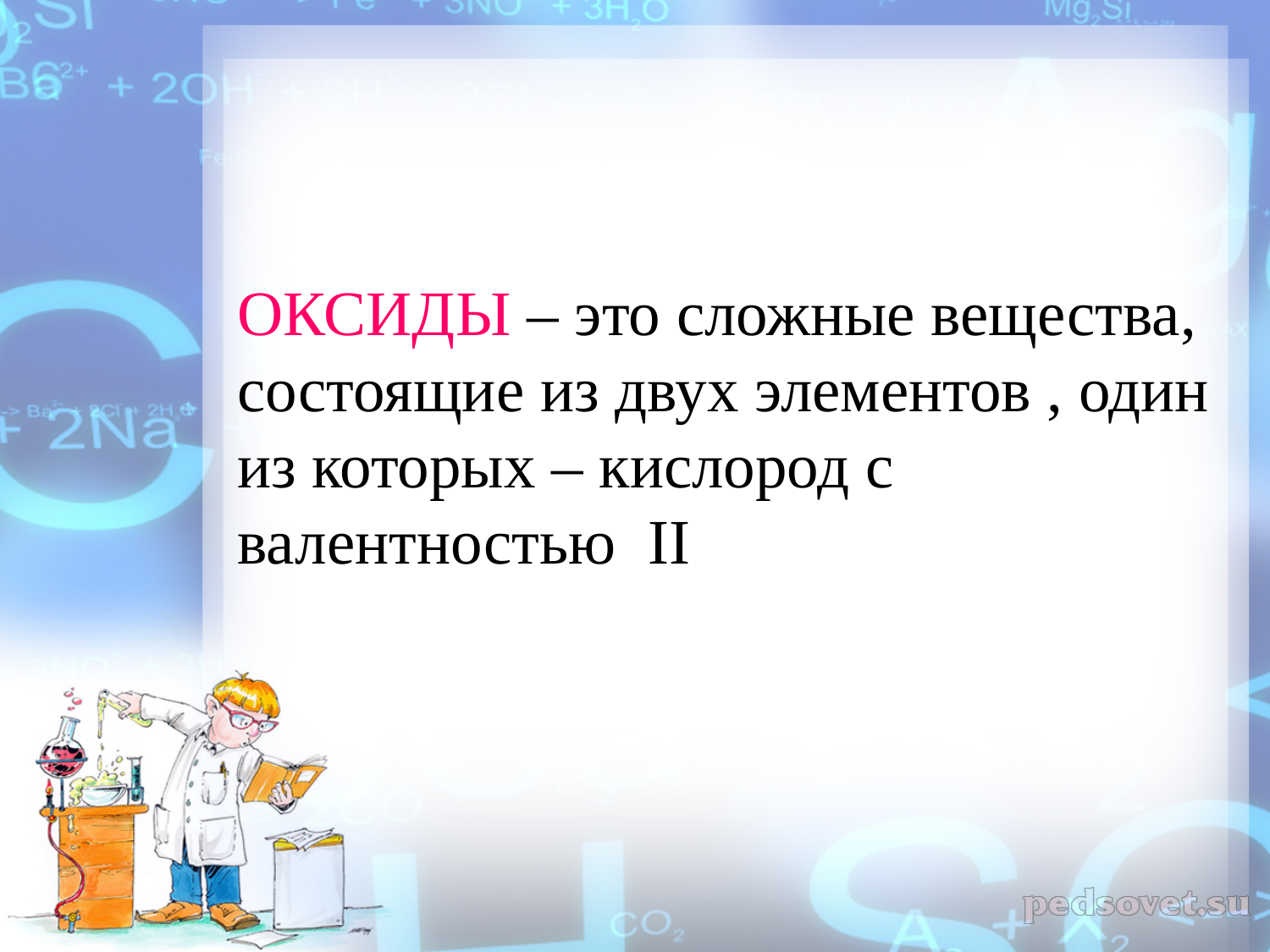

ОКСИДЫ – это сложные вещества, состоящие из двух элементов , один из которых – кислород с валентностью  II